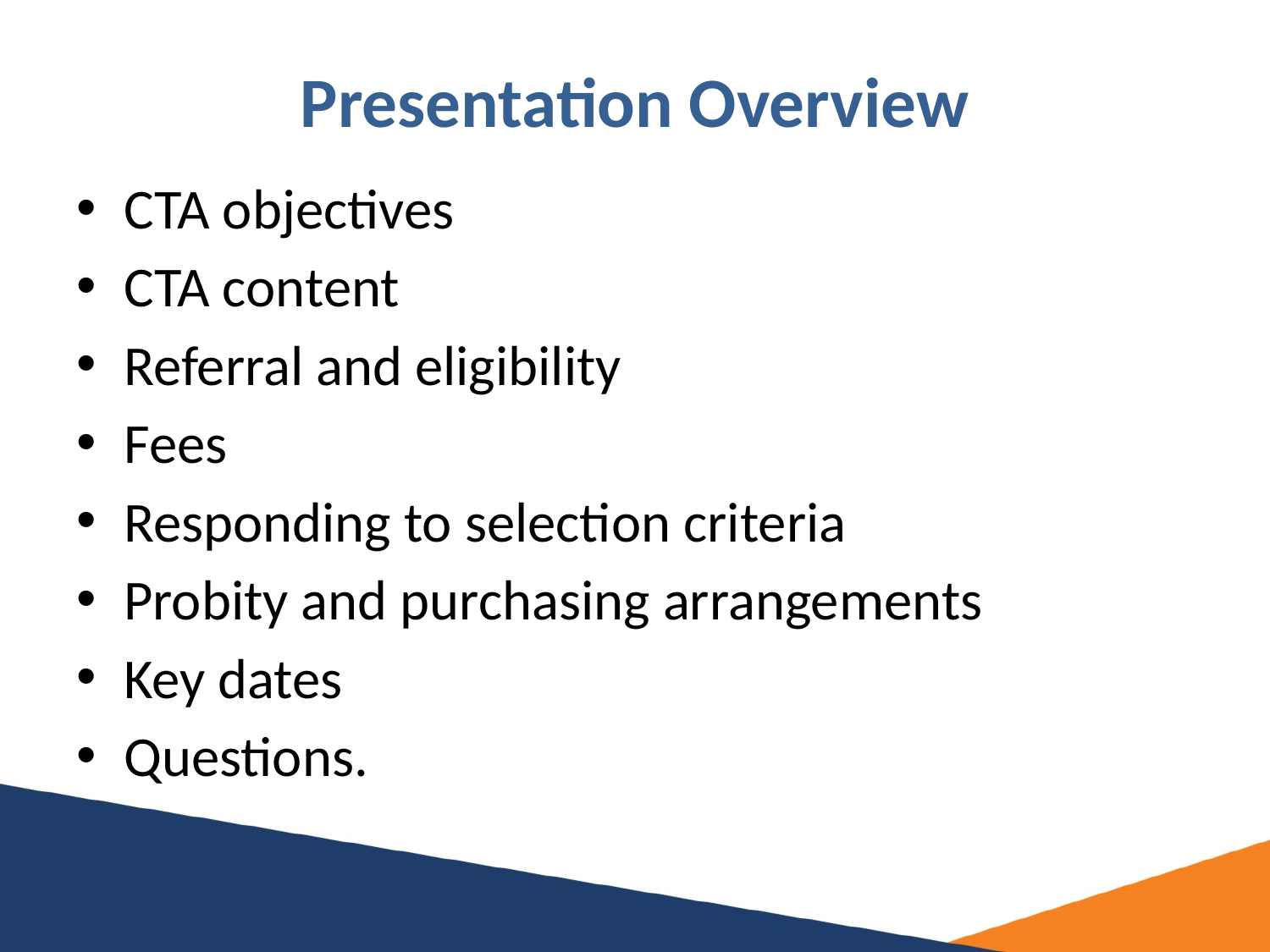

# Presentation Overview
CTA objectives
CTA content
Referral and eligibility
Fees
Responding to selection criteria
Probity and purchasing arrangements
Key dates
Questions.